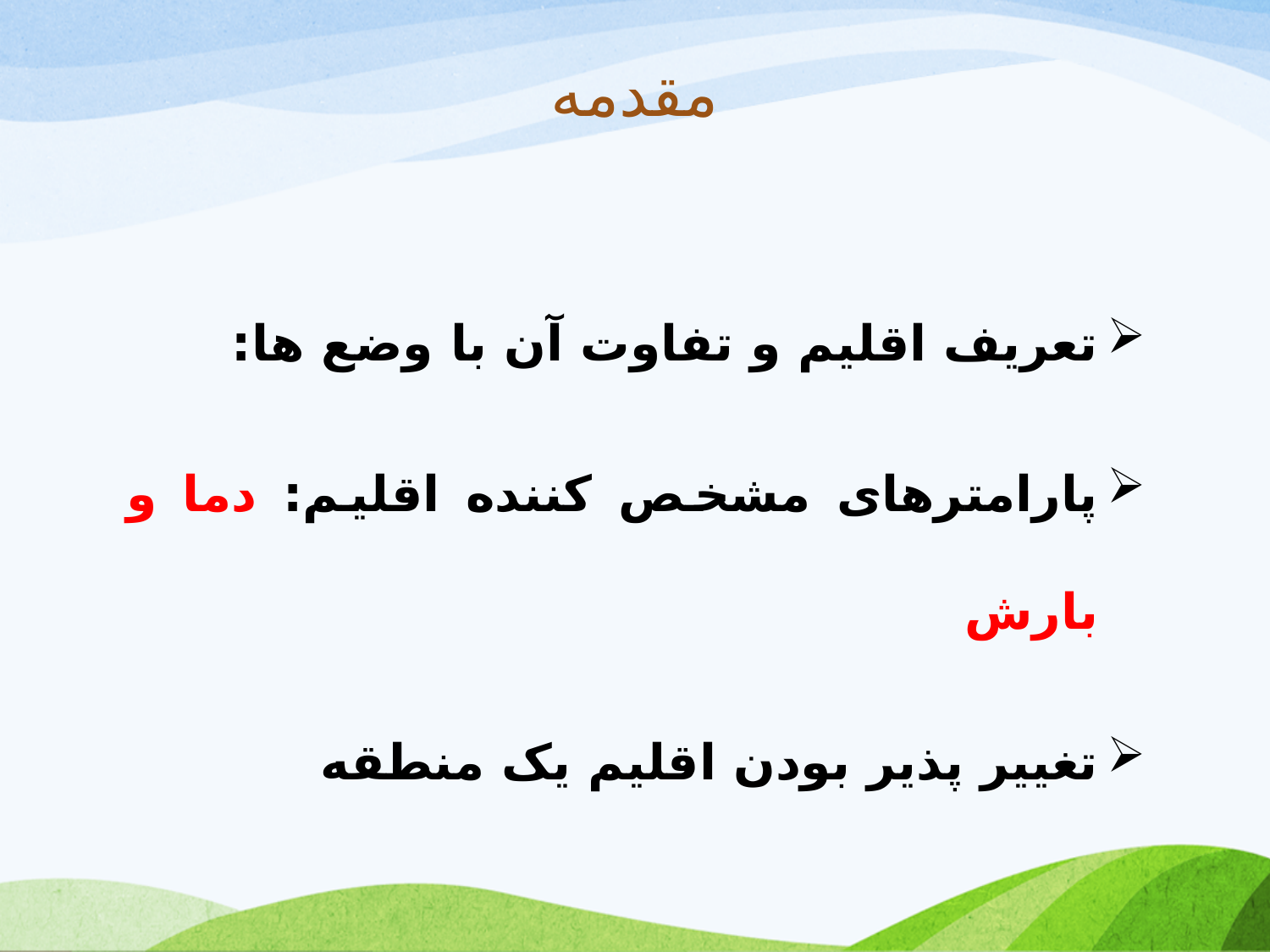

# مقدمه
تعریف اقلیم و تفاوت آن با وضع ها:
پارامترهای مشخص کننده اقلیم: دما و بارش
تغییر پذیر بودن اقلیم یک منطقه